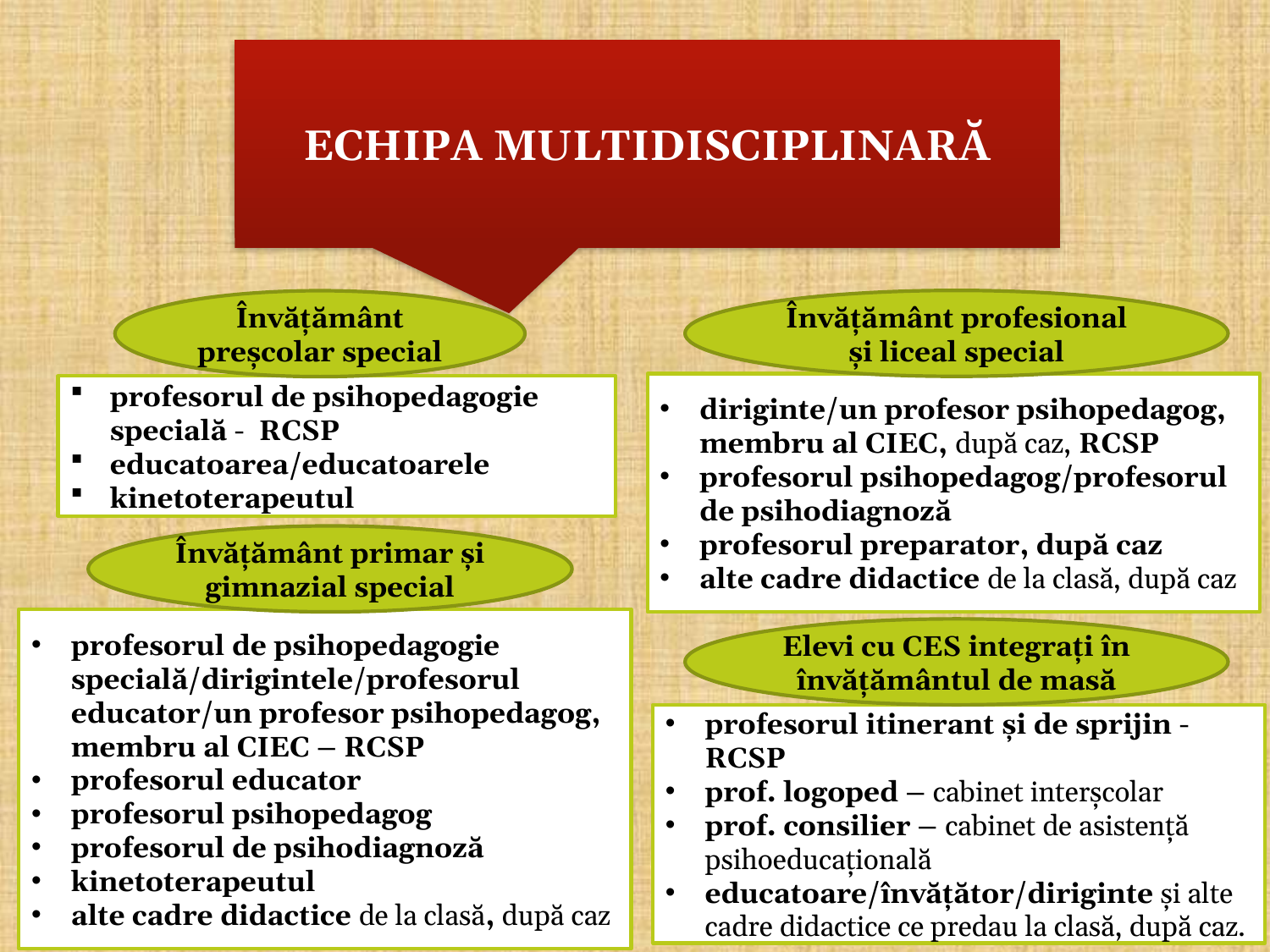

ECHIPA MULTIDISCIPLINARĂ
Învăţământ profesional şi liceal special
Învăţământ preşcolar special
diriginte/un profesor psihopedagog, membru al CIEC, după caz, RCSP
profesorul psihopedagog/profesorul de psihodiagnoză
profesorul preparator, după caz
alte cadre didactice de la clasă, după caz

profesorul de psihopedagogie specială -  RCSP
educatoarea/educatoarele
kinetoterapeutul

Învăţământ primar şi gimnazial special

profesorul de psihopedagogie specială/dirigintele/profesorul educator/un profesor psihopedagog, membru al CIEC – RCSP
profesorul educator
profesorul psihopedagog
profesorul de psihodiagnoză
kinetoterapeutul
alte cadre didactice de la clasă, după caz

Elevi cu CES integraţi în învăţământul de masă
profesorul itinerant și de sprijin - RCSP
prof. logoped – cabinet interşcolar
prof. consilier – cabinet de asistenţă psihoeducaţională
educatoare/învăţător/diriginte şi alte cadre didactice ce predau la clasă, după caz.